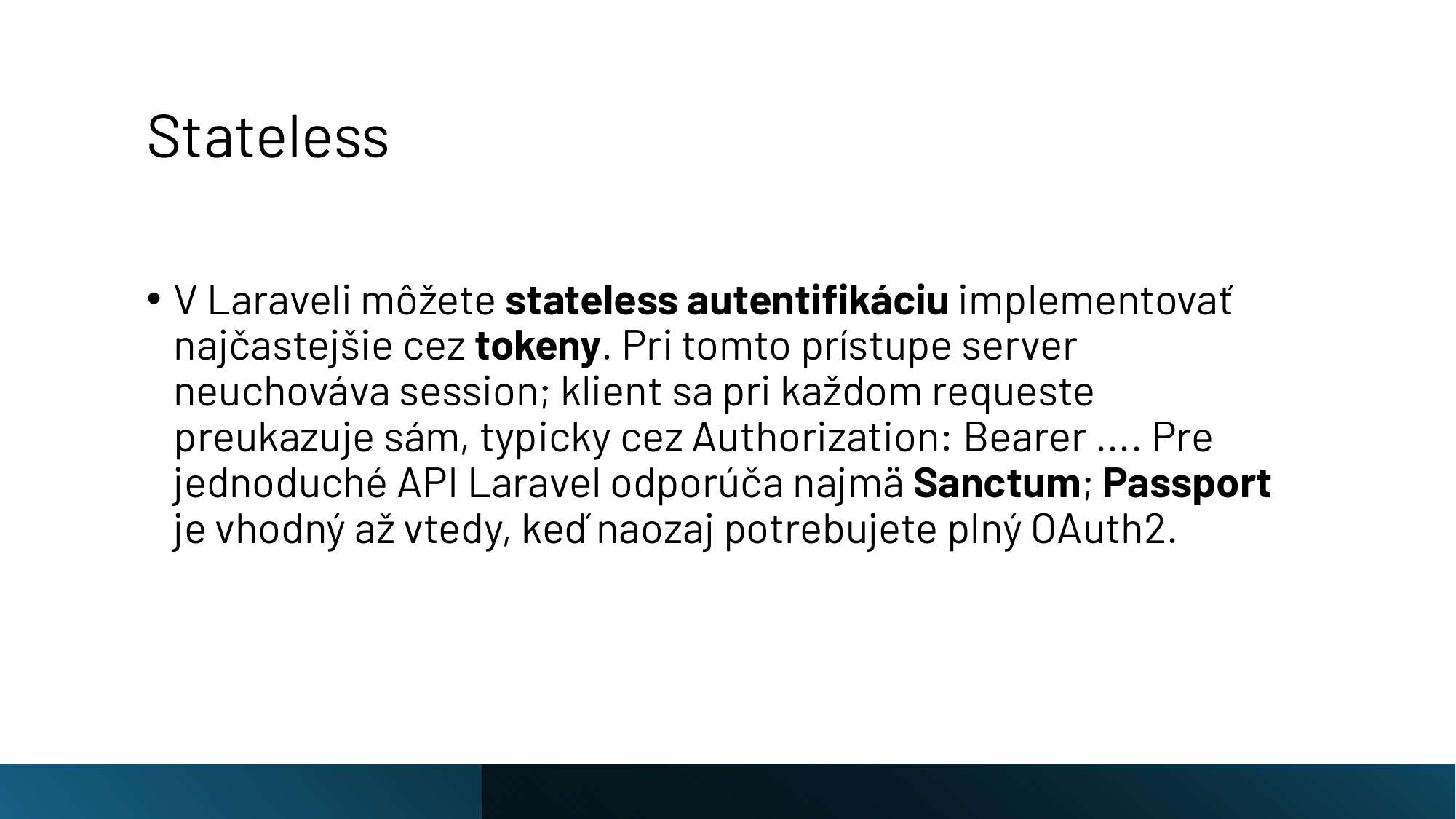

# Stateless
V Laraveli môžete stateless autentifikáciu implementovať najčastejšie cez tokeny. Pri tomto prístupe server neuchováva session; klient sa pri každom requeste preukazuje sám, typicky cez Authorization: Bearer .... Pre jednoduché API Laravel odporúča najmä Sanctum; Passport je vhodný až vtedy, keď naozaj potrebujete plný OAuth2.